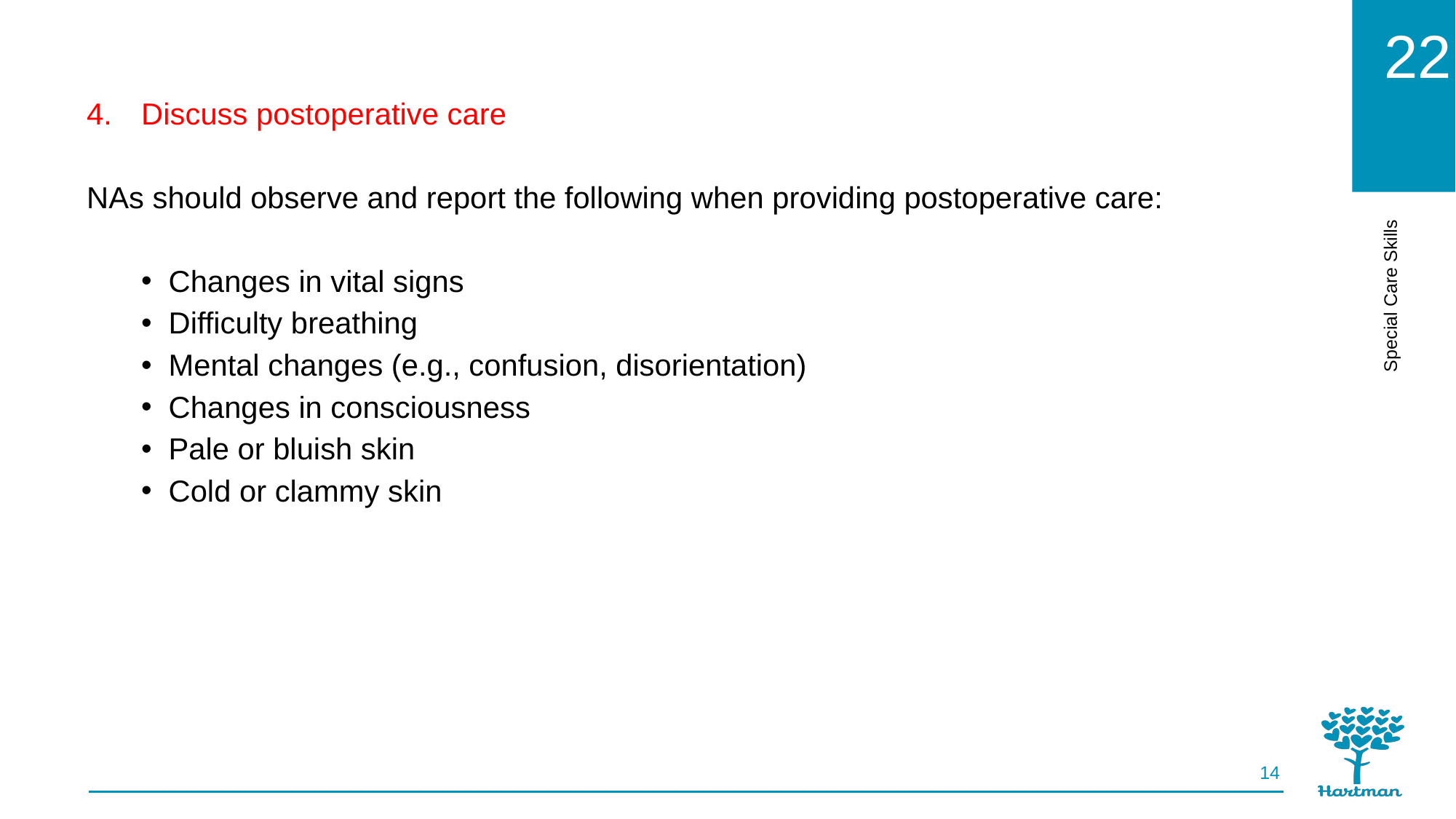

Discuss postoperative care

NAs should observe and report the following when providing postoperative care:

Changes in vital signs
Difficulty breathing
Mental changes (e.g., confusion, disorientation)
Changes in consciousness
Pale or bluish skin
Cold or clammy skin

14